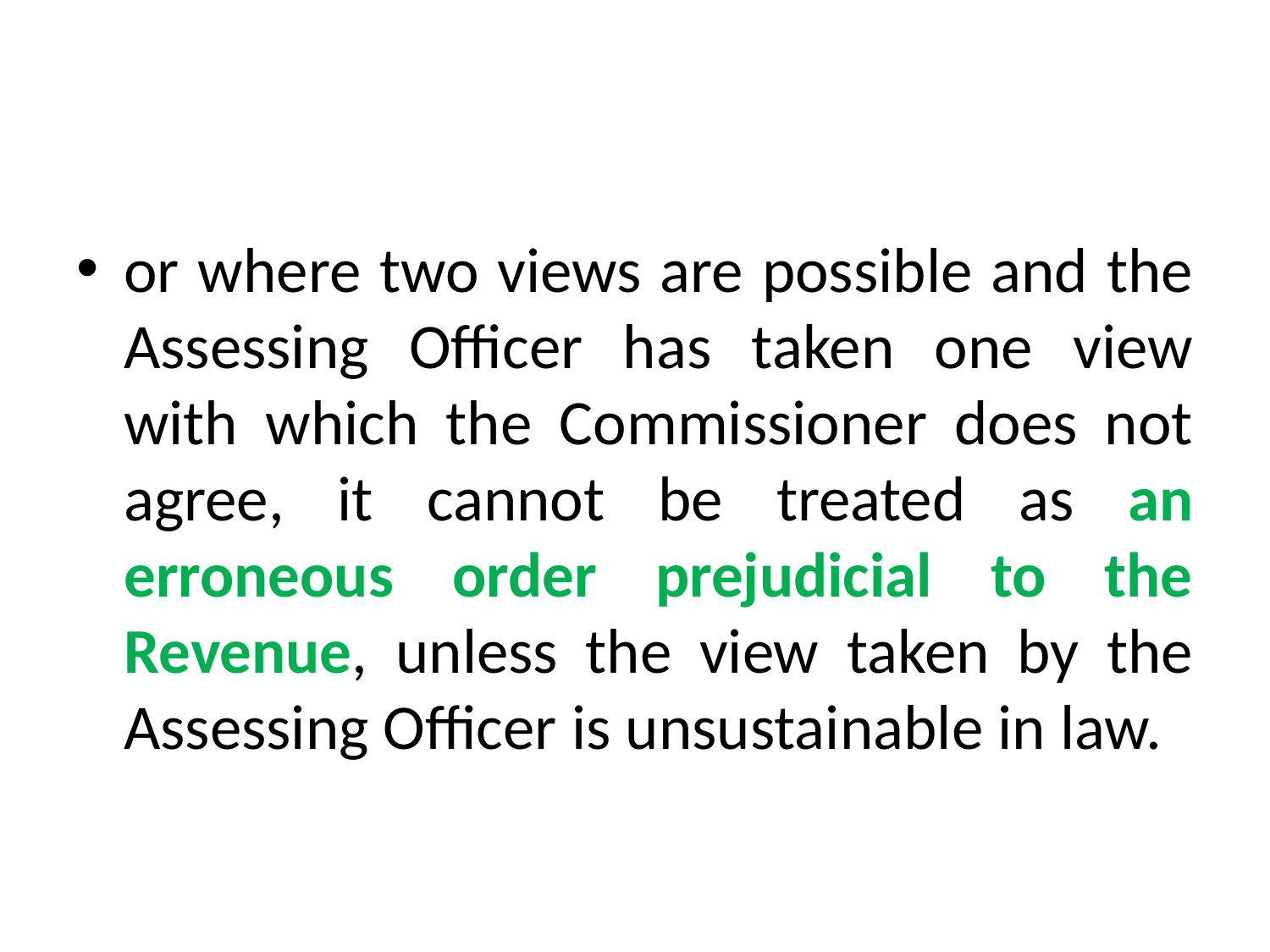

#
or where two views are possible and the Assessing Officer has taken one view with which the Commissioner does not agree, it cannot be treated as an erroneous order prejudicial to the Revenue, unless the view taken by the Assessing Officer is unsustainable in law.